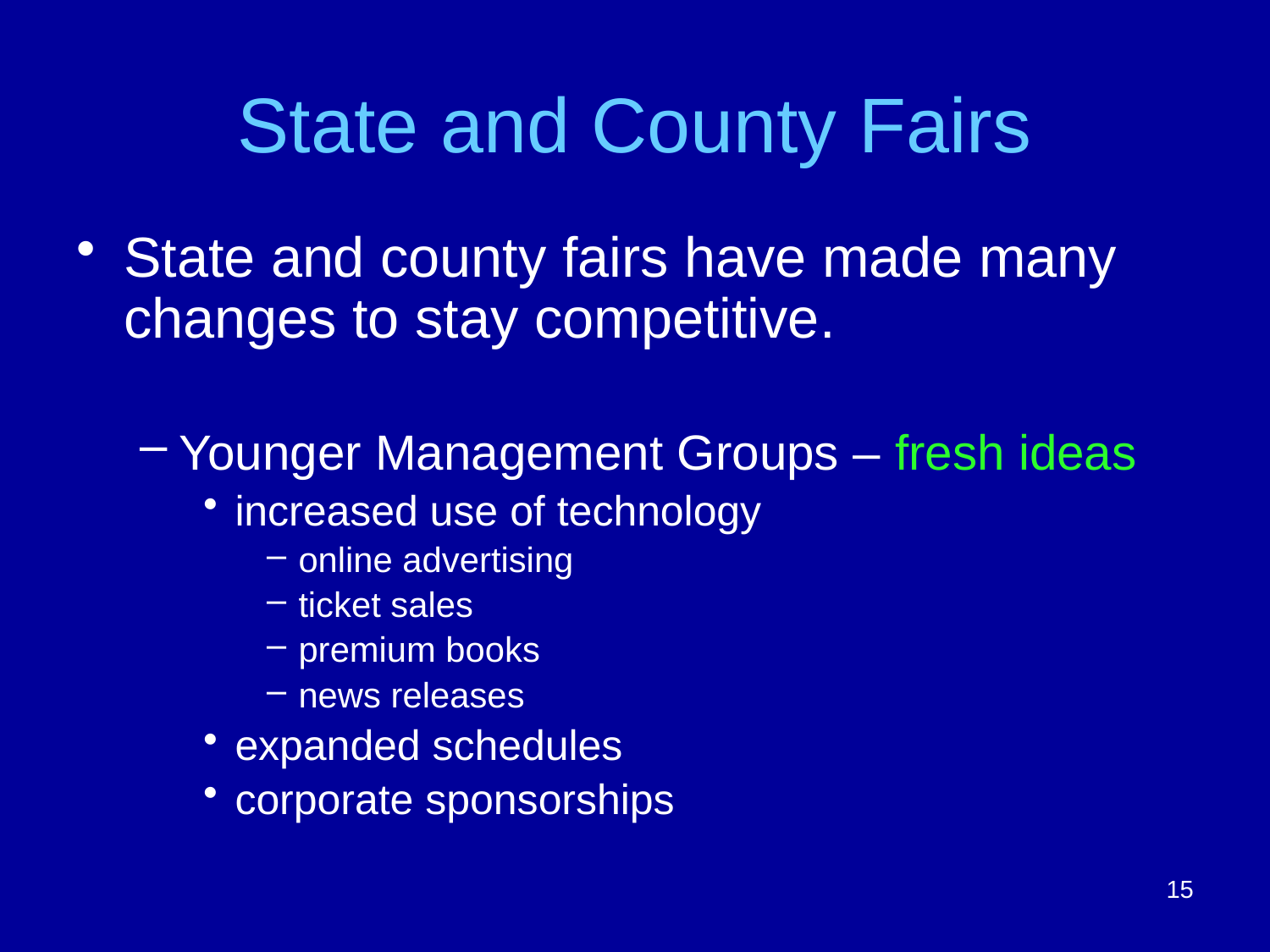

# State and County Fairs
State and county fairs have made many changes to stay competitive.

Younger Management Groups – fresh ideas
increased use of technology
online advertising
ticket sales
premium books
news releases
expanded schedules
corporate sponsorships
15